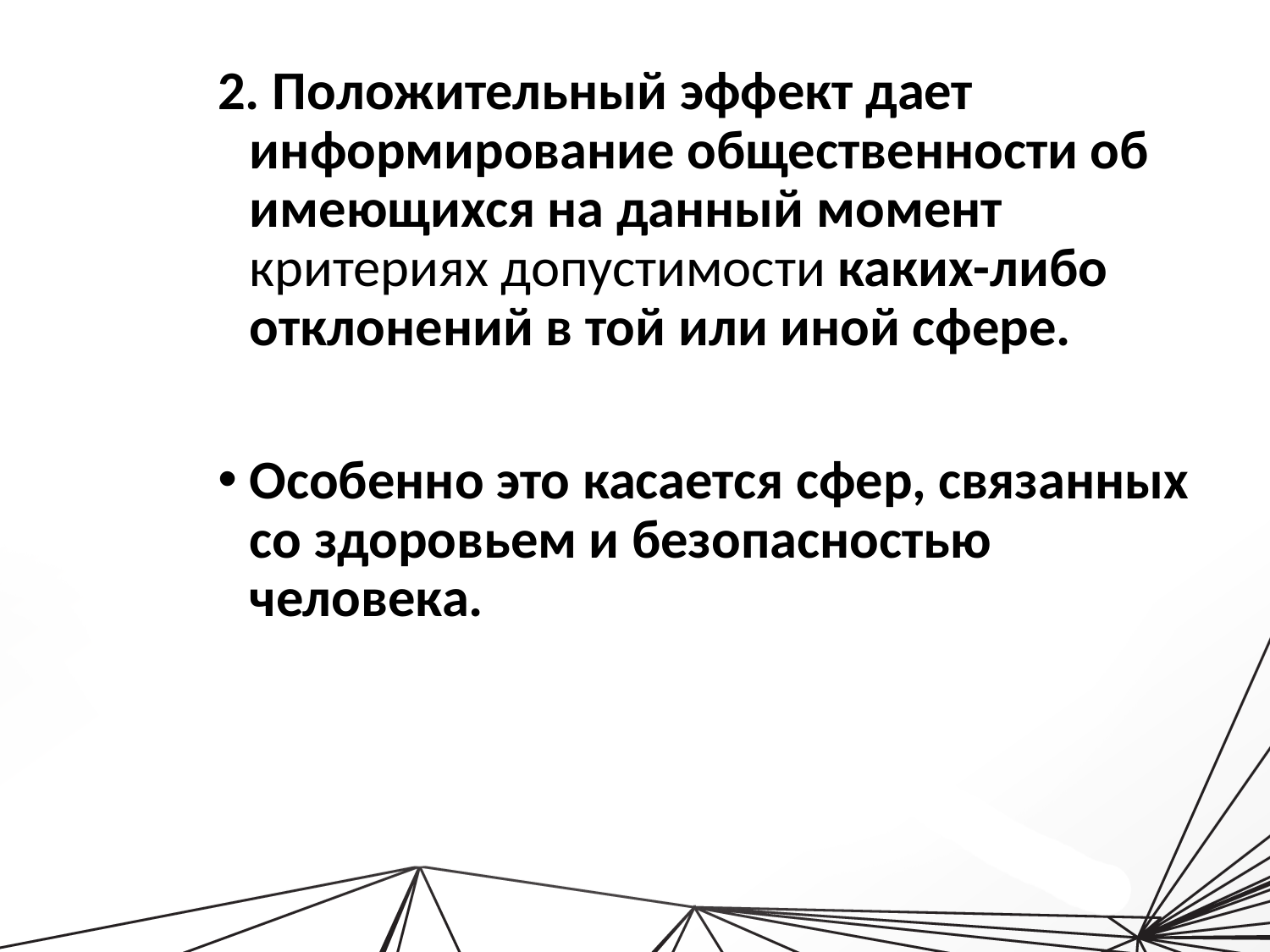

2. Положительный эффект дает информирование общественности об имеющихся на данный момент критериях допустимости каких-либо отклонений в той или иной сфере.

Особенно это касается сфер, связанных со здоровьем и безопасностью человека.